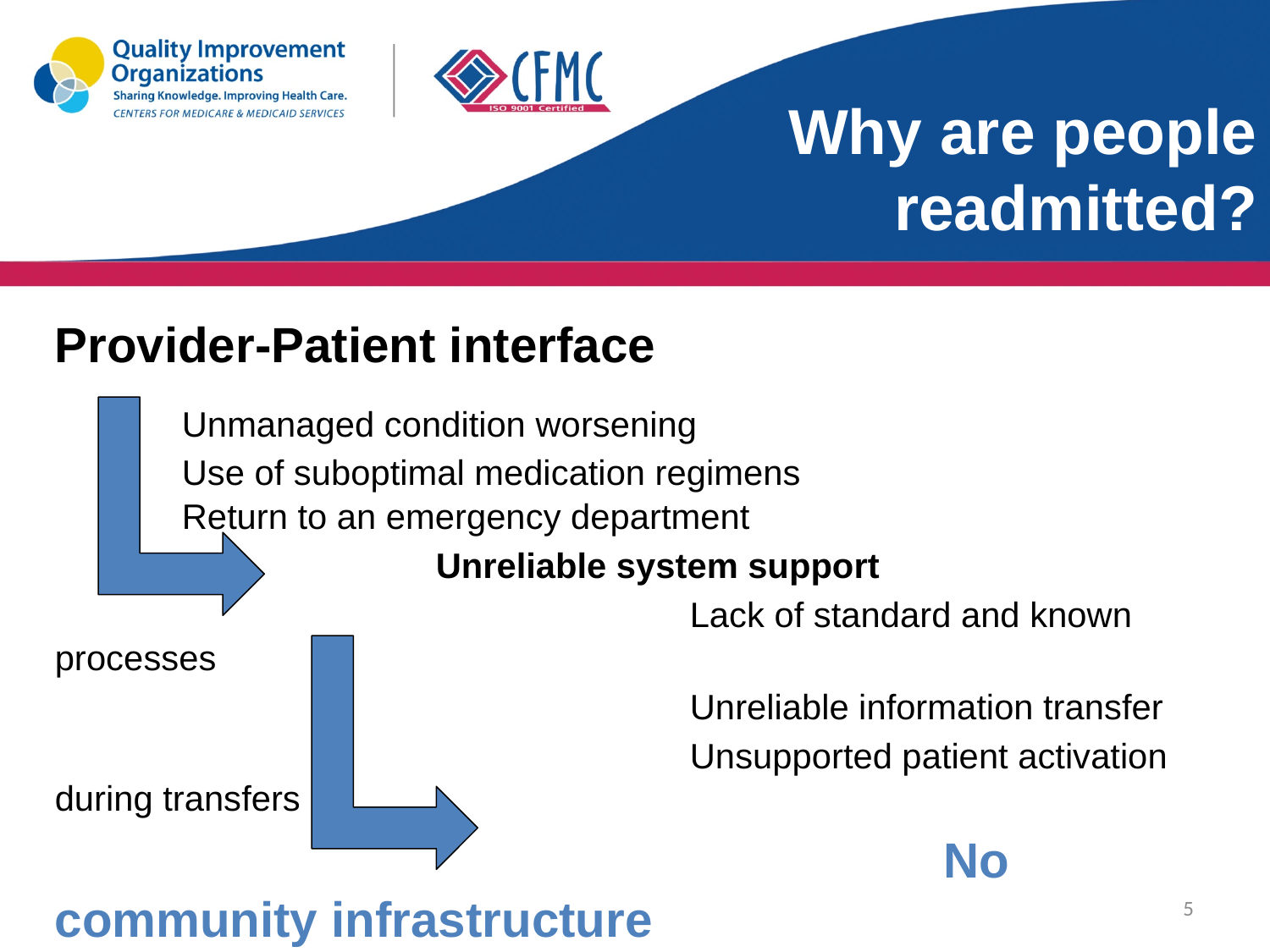

Why are people readmitted?
Provider-Patient interface
	Unmanaged condition worsening
	Use of suboptimal medication regimens
	Return to an emergency department
			Unreliable system support
					Lack of standard and known processes
					Unreliable information transfer
					Unsupported patient activation during transfers
							No community infrastructure 							for achieving common goals

5